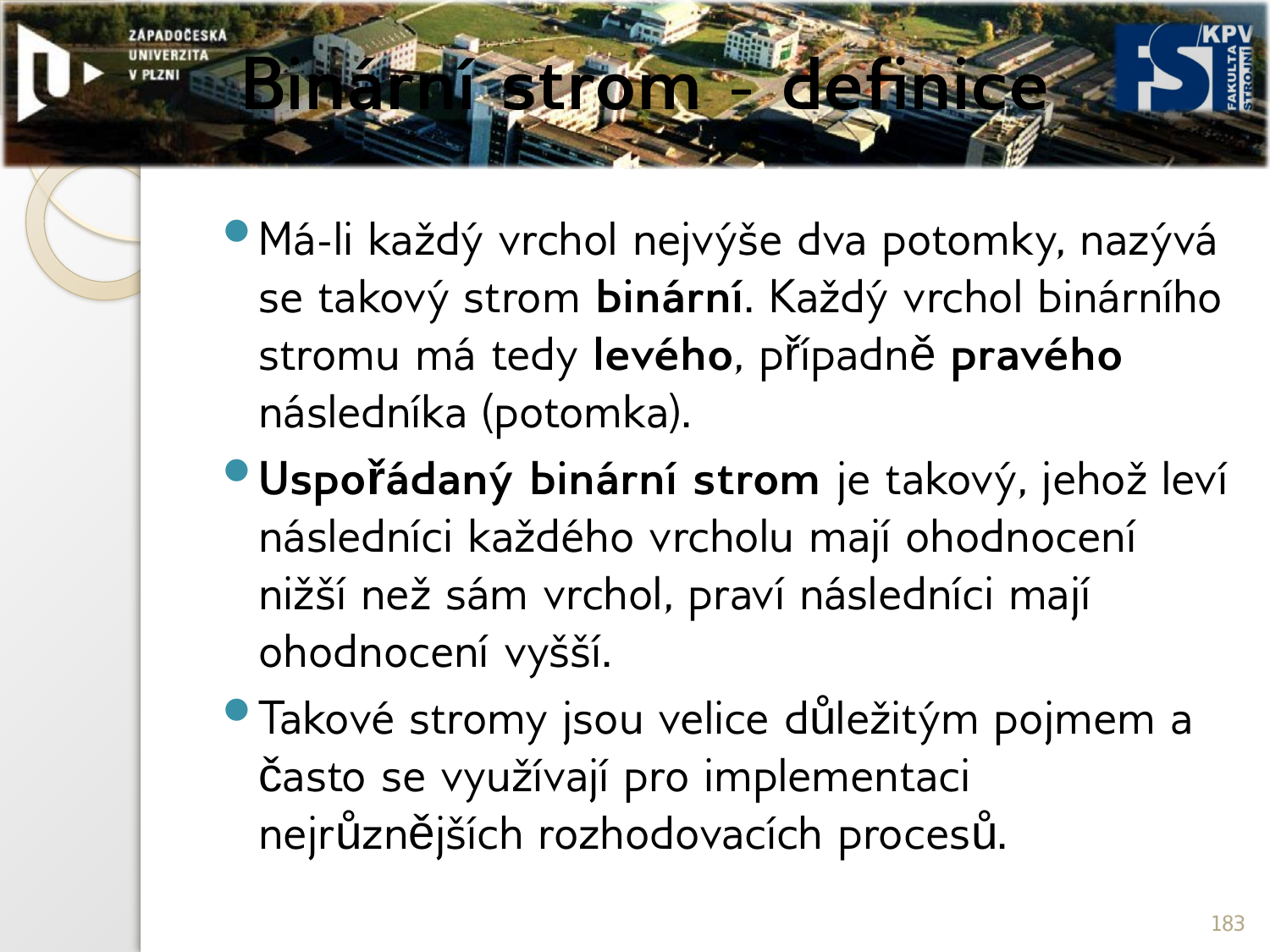

# Binární strom - definice
Má-li každý vrchol nejvýše dva potomky, nazývá se takový strom binární. Každý vrchol binárního stromu má tedy levého, případně pravého následníka (potomka).
Uspořádaný binární strom je takový, jehož leví následníci každého vrcholu mají ohodnocení nižší než sám vrchol, praví následníci mají ohodnocení vyšší.
Takové stromy jsou velice důležitým pojmem a často se využívají pro implementaci nejrůznějších rozhodovacích procesů.

183